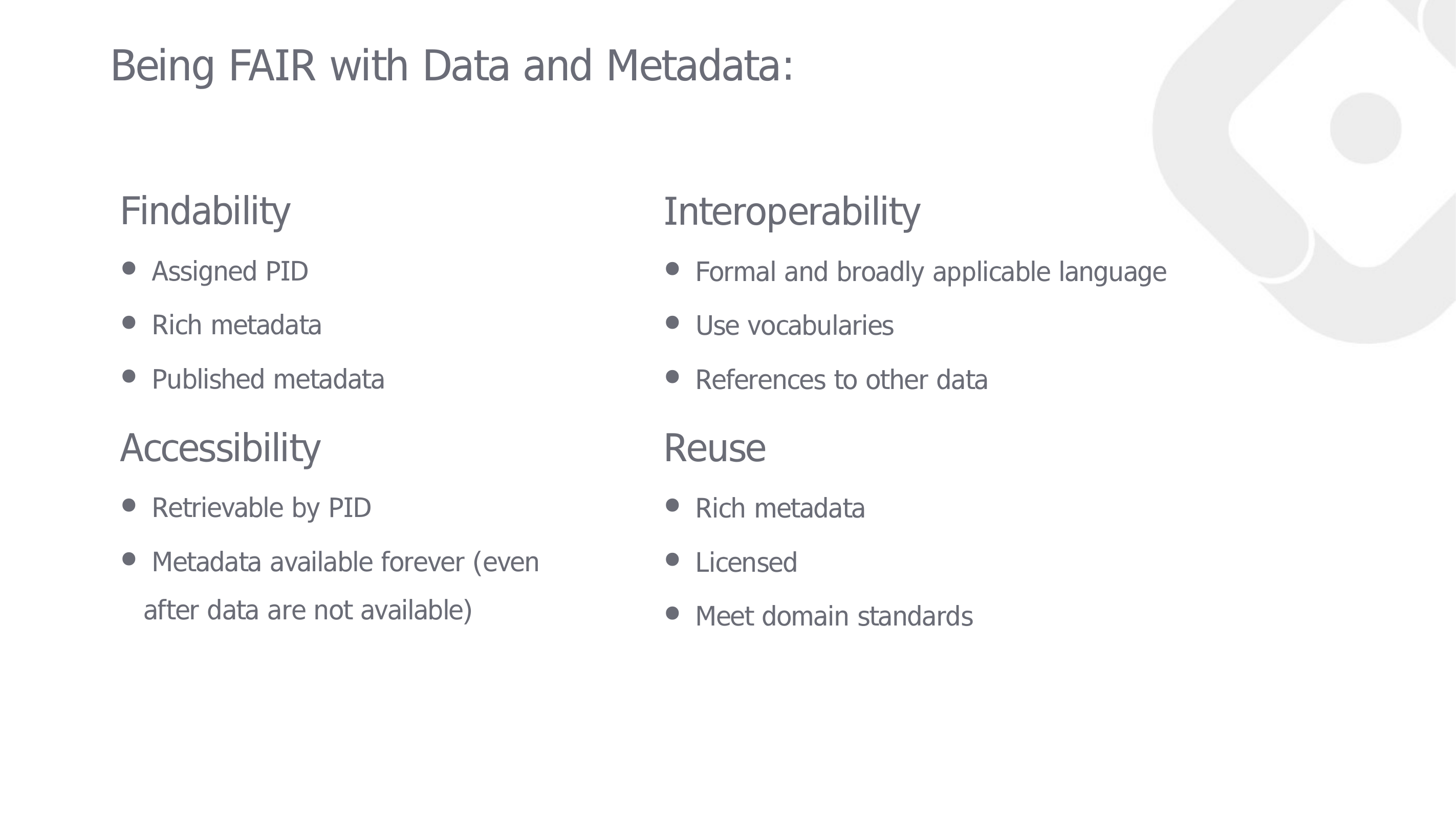

# Being FAIR with Data and Metadata:
Findability
 Assigned PID
 Rich metadata
 Published metadata
Accessibility
 Retrievable by PID
 Metadata available forever (even after data are not available)

Interoperability
 Formal and broadly applicable language
 Use vocabularies
 References to other data
Reuse
 Rich metadata
 Licensed
 Meet domain standards